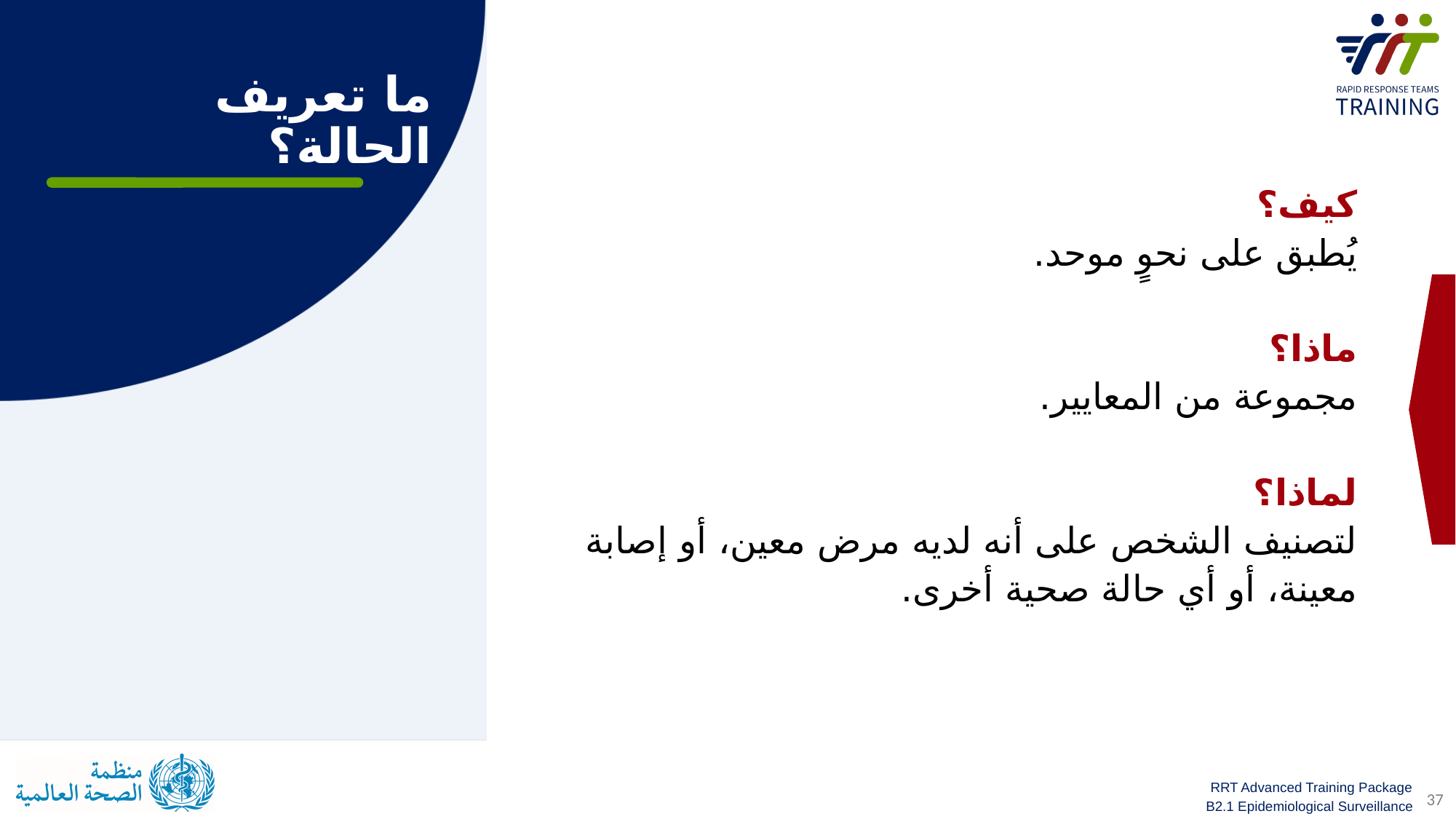

# ما تعريف الحالة؟
كيف؟
يُطبق على نحوٍ موحد.

ماذا؟
مجموعة من المعايير.

لماذا؟
لتصنيف الشخص على أنه لديه مرض معين، أو إصابة معينة، أو أي حالة صحية أخرى.